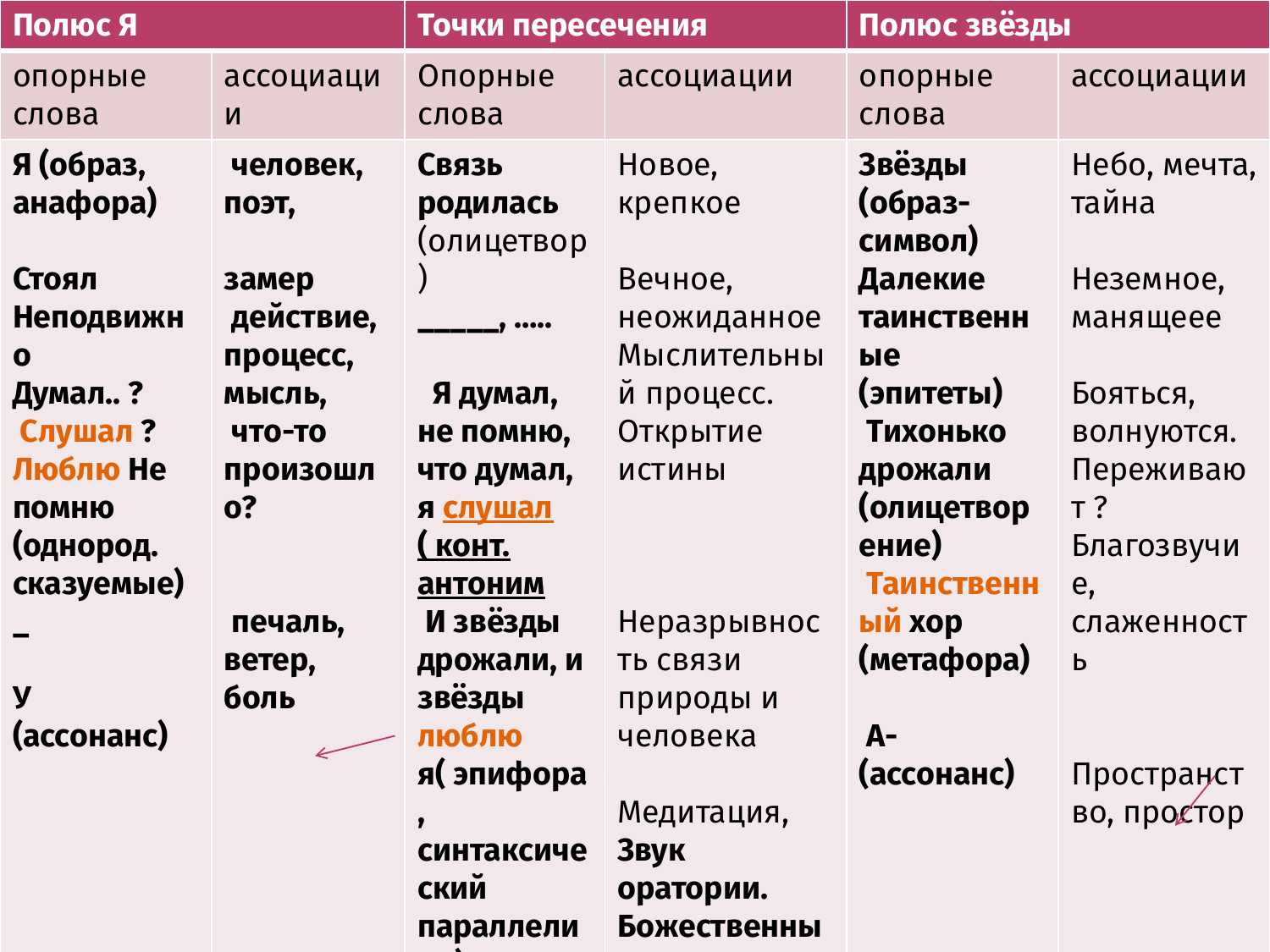

| Полюс Я |  | Точки пересечения |  | Полюс звёзды |  |
| --- | --- | --- | --- | --- | --- |
| опорные слова | ассоциации | Опорные слова | ассоциации | опорные слова | ассоциации |
| Я (образ, анафора) Стоял Неподвижно Думал.. ? Слушал ? Люблю Не помню (однород. сказуемые)\_   У (ассонанс) | человек, поэт, замер  действие, процесс, мысль, что-то произошло?       печаль, ветер, боль | Связь родилась (олицетвор) \_\_\_\_\_, …..   Я думал, не помню, что думал, я слушал ( конт. антоним  И звёзды дрожали, и звёзды люблю я( эпифора, синтаксический параллелизм) 0 (ассонанс) | Новое, крепкое Вечное, неожиданное Мыслительный процесс. Открытие истины Неразрывность связи природы и человека Медитация, Звук оратории. Божественные песнопения. звук истины | Звёзды (образ-символ) Далекие таинственные (эпитеты)  Тихонько дрожали (олицетворение)  Таинственный хор (метафора)   А-(ассонанс) | Небо, мечта, тайна Неземное, манящеее Бояться, волнуются. Переживают ? Благозвучие, слаженность Пространство, простор |
#